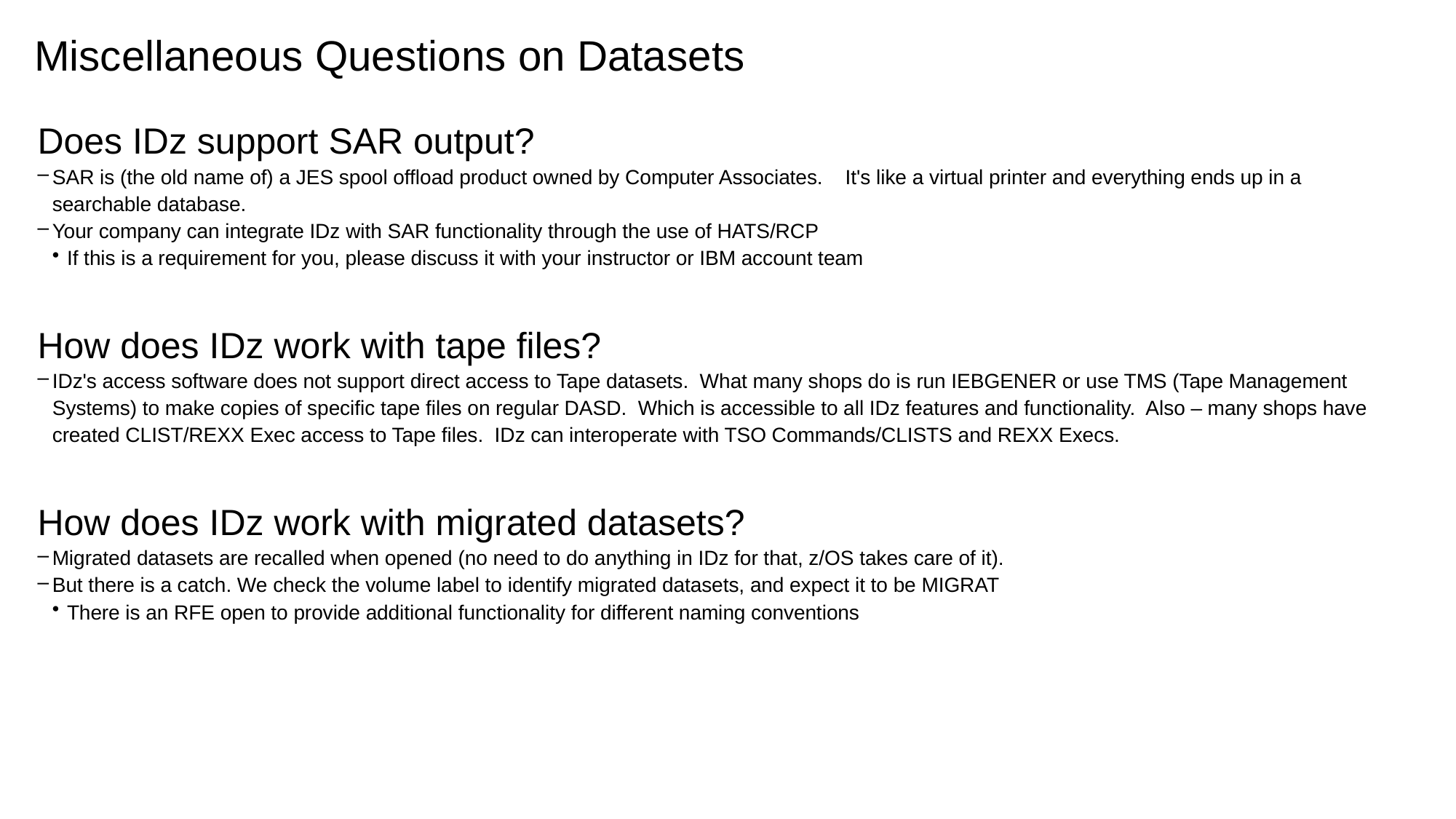

# Miscellaneous Questions on Datasets
Does IDz support SAR output?
SAR is (the old name of) a JES spool offload product owned by Computer Associates.    It's like a virtual printer and everything ends up in a searchable database.
Your company can integrate IDz with SAR functionality through the use of HATS/RCP
If this is a requirement for you, please discuss it with your instructor or IBM account team

How does IDz work with tape files?
IDz's access software does not support direct access to Tape datasets.  What many shops do is run IEBGENER or use TMS (Tape Management Systems) to make copies of specific tape files on regular DASD.  Which is accessible to all IDz features and functionality.  Also – many shops have created CLIST/REXX Exec access to Tape files.  IDz can interoperate with TSO Commands/CLISTS and REXX Execs.

How does IDz work with migrated datasets?
Migrated datasets are recalled when opened (no need to do anything in IDz for that, z/OS takes care of it).
But there is a catch. We check the volume label to identify migrated datasets, and expect it to be MIGRAT
There is an RFE open to provide additional functionality for different naming conventions